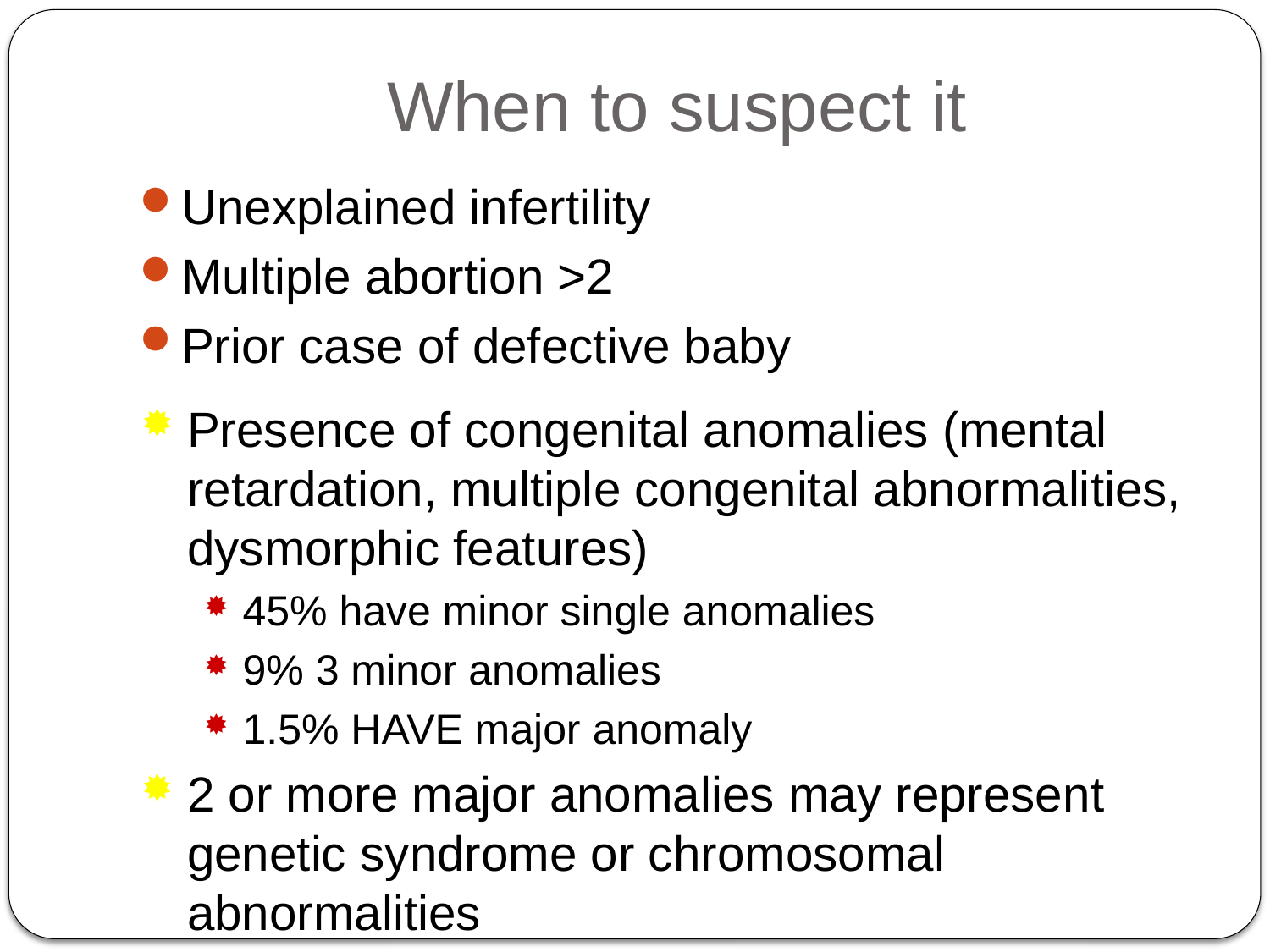

# When to suspect it
Unexplained infertility
Multiple abortion >2
Prior case of defective baby
Presence of congenital anomalies (mental retardation, multiple congenital abnormalities, dysmorphic features)
45% have minor single anomalies
9% 3 minor anomalies
1.5% HAVE major anomaly
2 or more major anomalies may represent genetic syndrome or chromosomal abnormalities